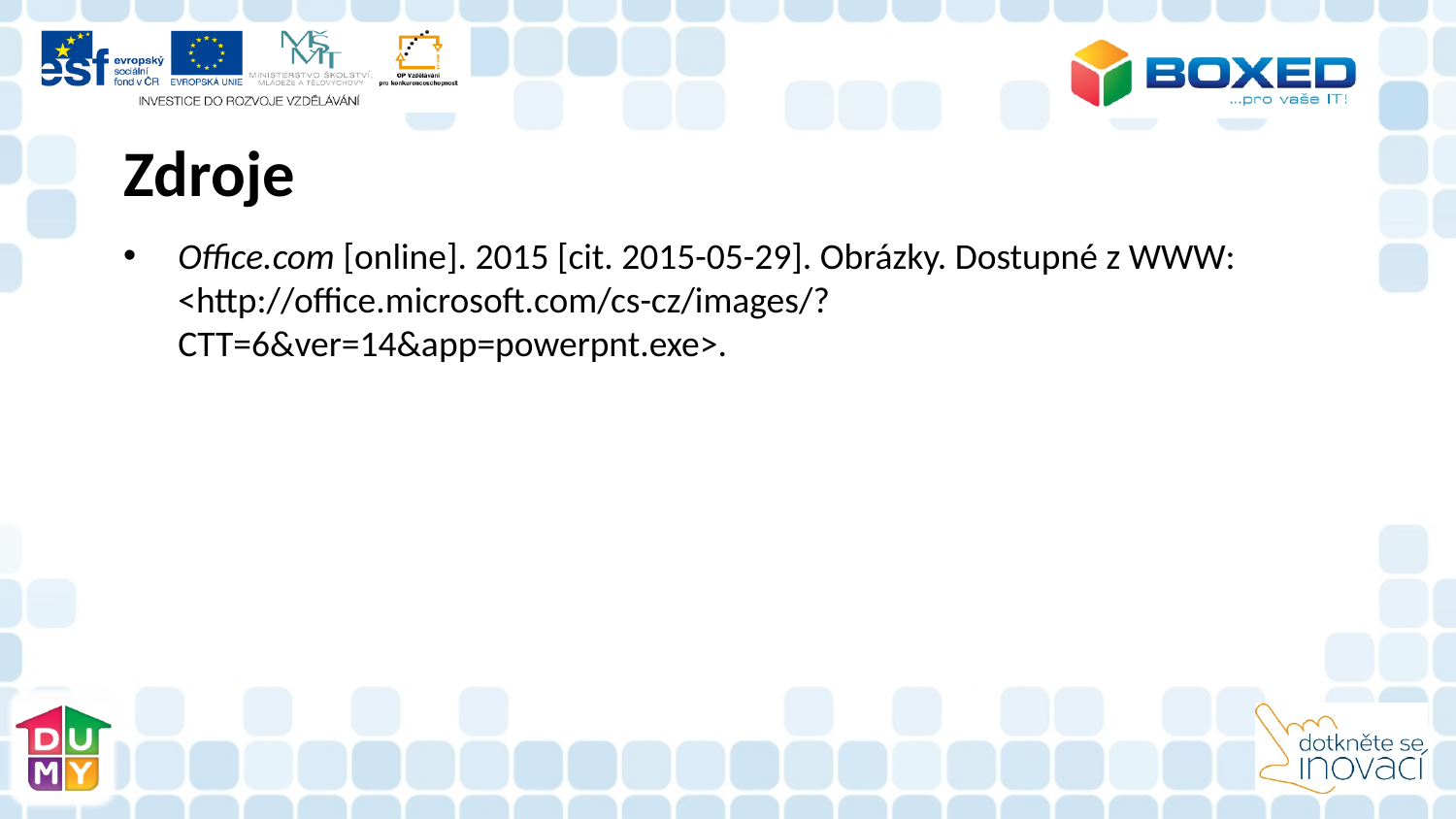

# Zdroje
Office.com [online]. 2015 [cit. 2015-05-29]. Obrázky. Dostupné z WWW: <http://office.microsoft.com/cs-cz/images/?CTT=6&ver=14&app=powerpnt.exe>.